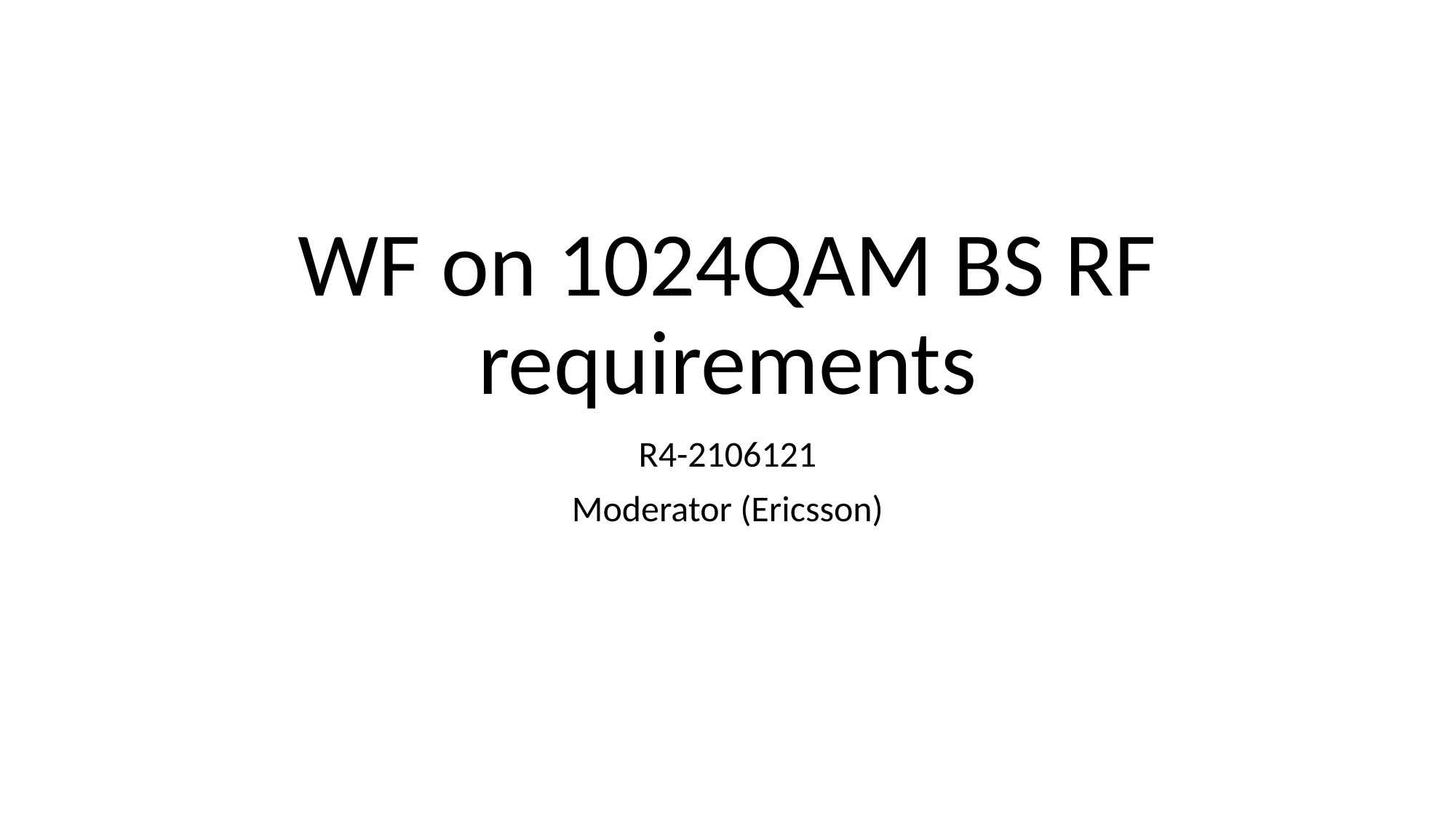

# WF on 1024QAM BS RF requirements
R4-2106121
Moderator (Ericsson)